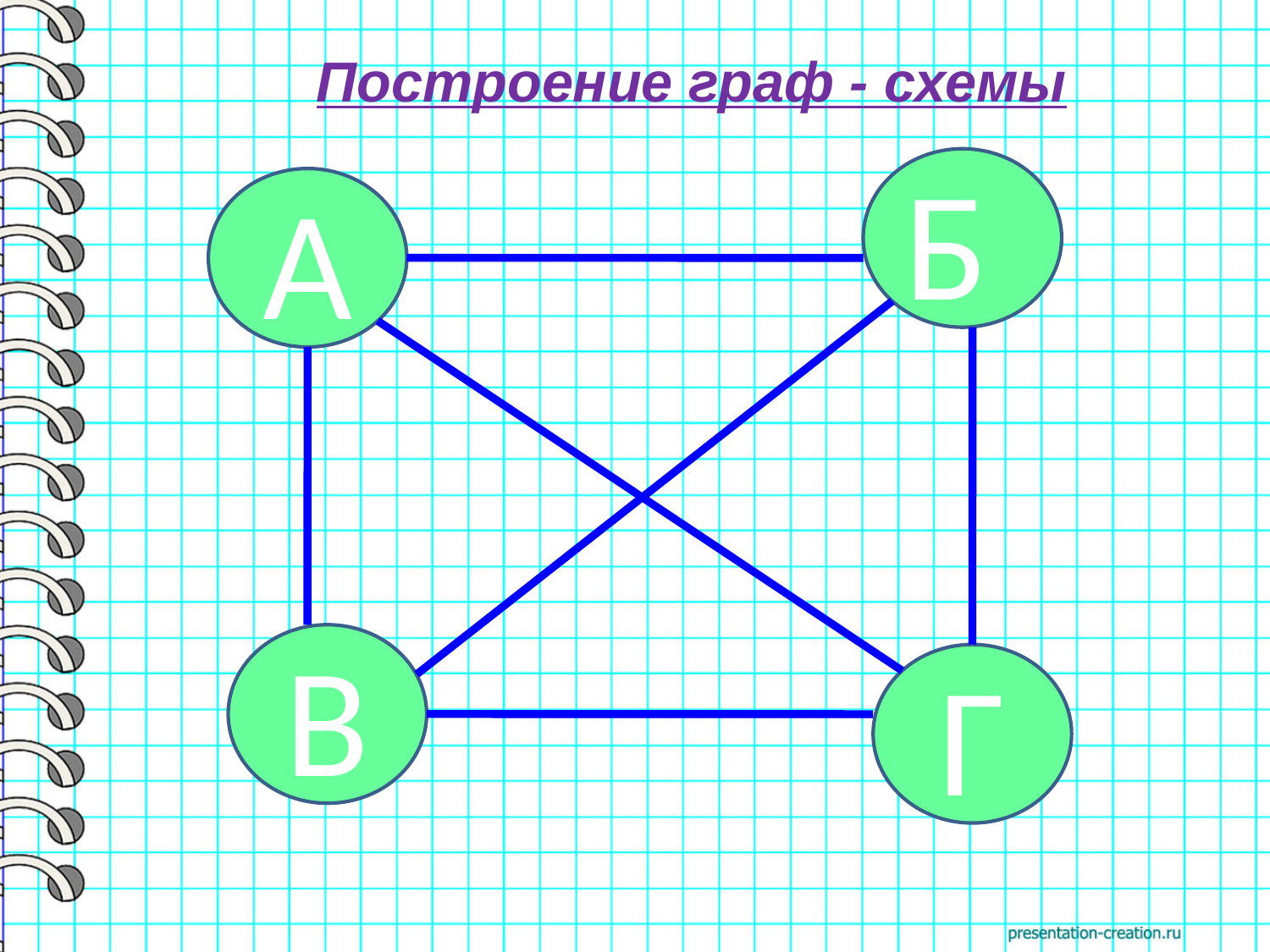

Построение граф - схемы
Б
А

В
Г